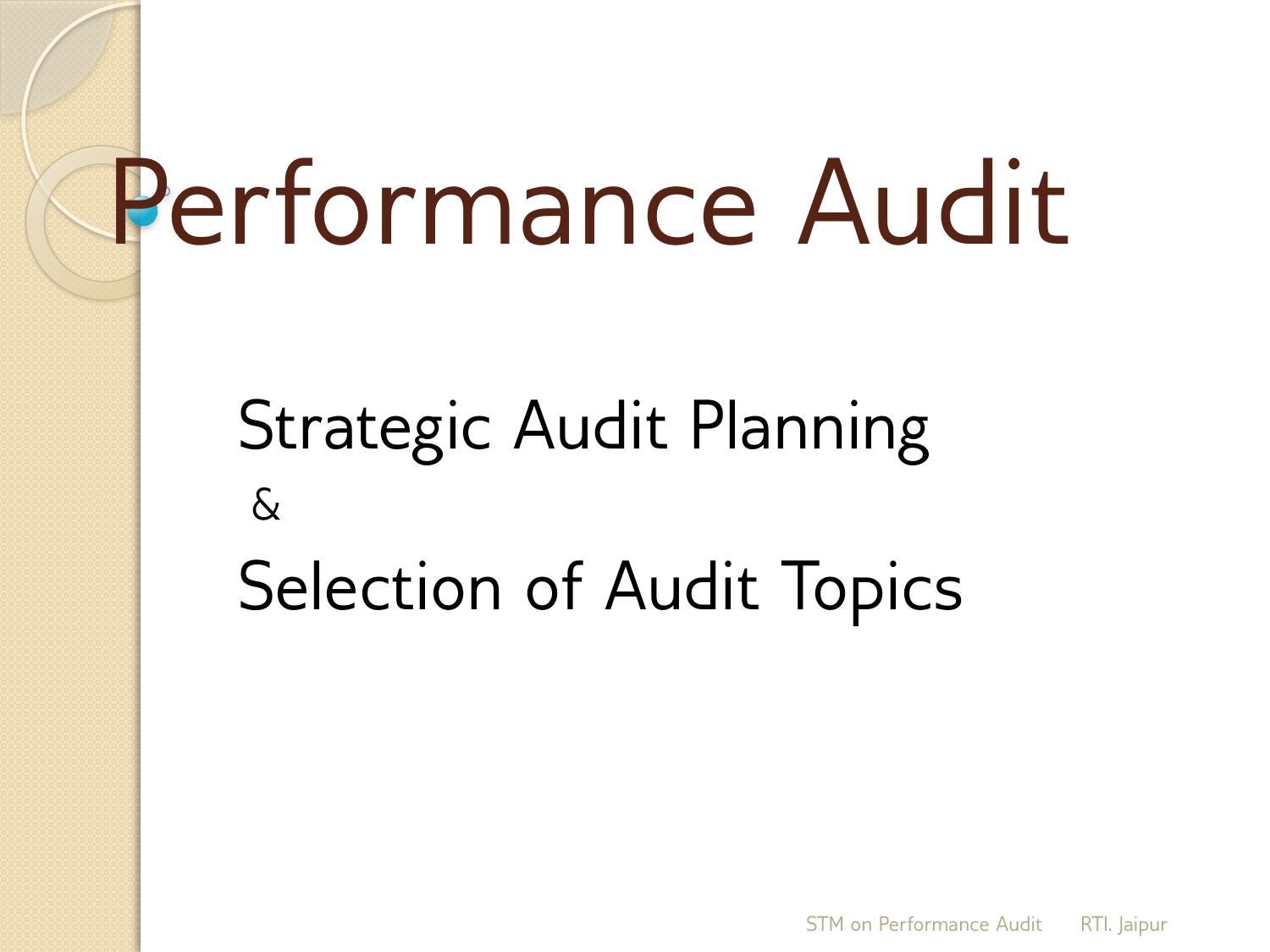

# Performance Audit

Strategic Audit Planning
 &
Selection of Audit Topics
STM on Performance Audit      RTI. Jaipur